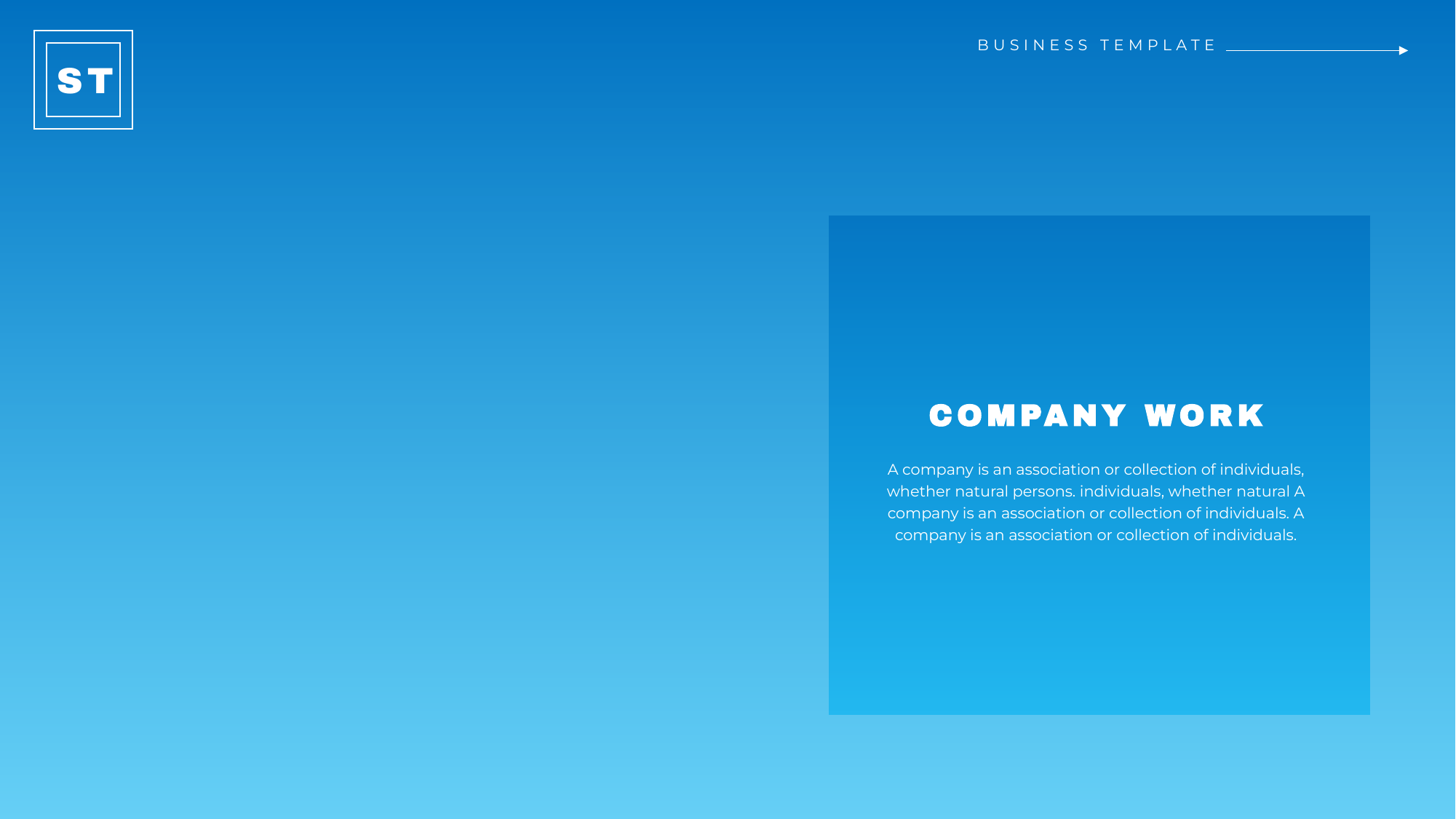

ST
BUSINESS TEMPLATE

COMPANY WORK
A company is an association or collection of individuals, whether natural persons. individuals, whether natural A company is an association or collection of individuals. A company is an association or collection of individuals.